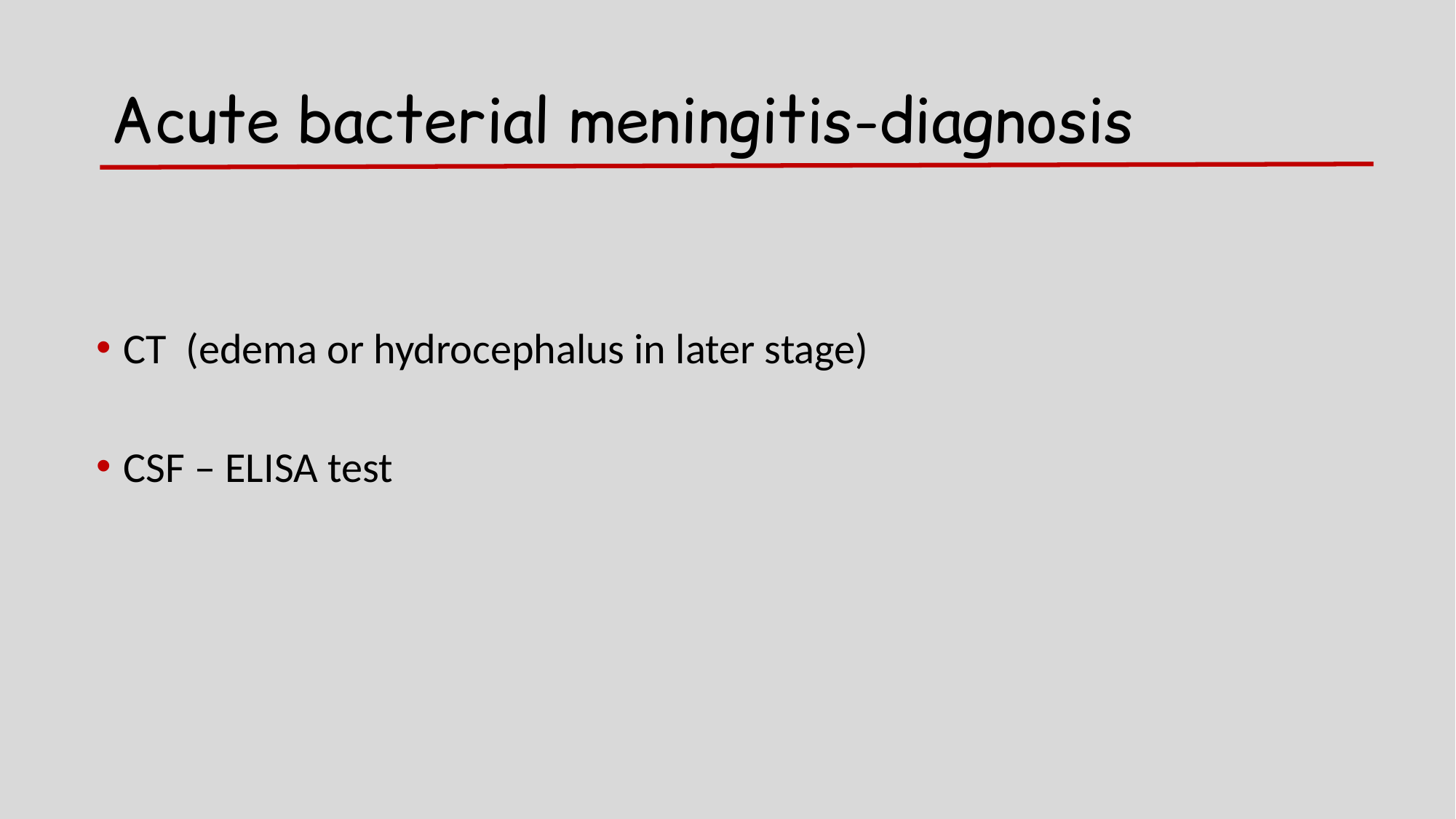

# Acute bacterial meningitis-diagnosis
CT  (edema or hydrocephalus in later stage)

CSF – ELISA test